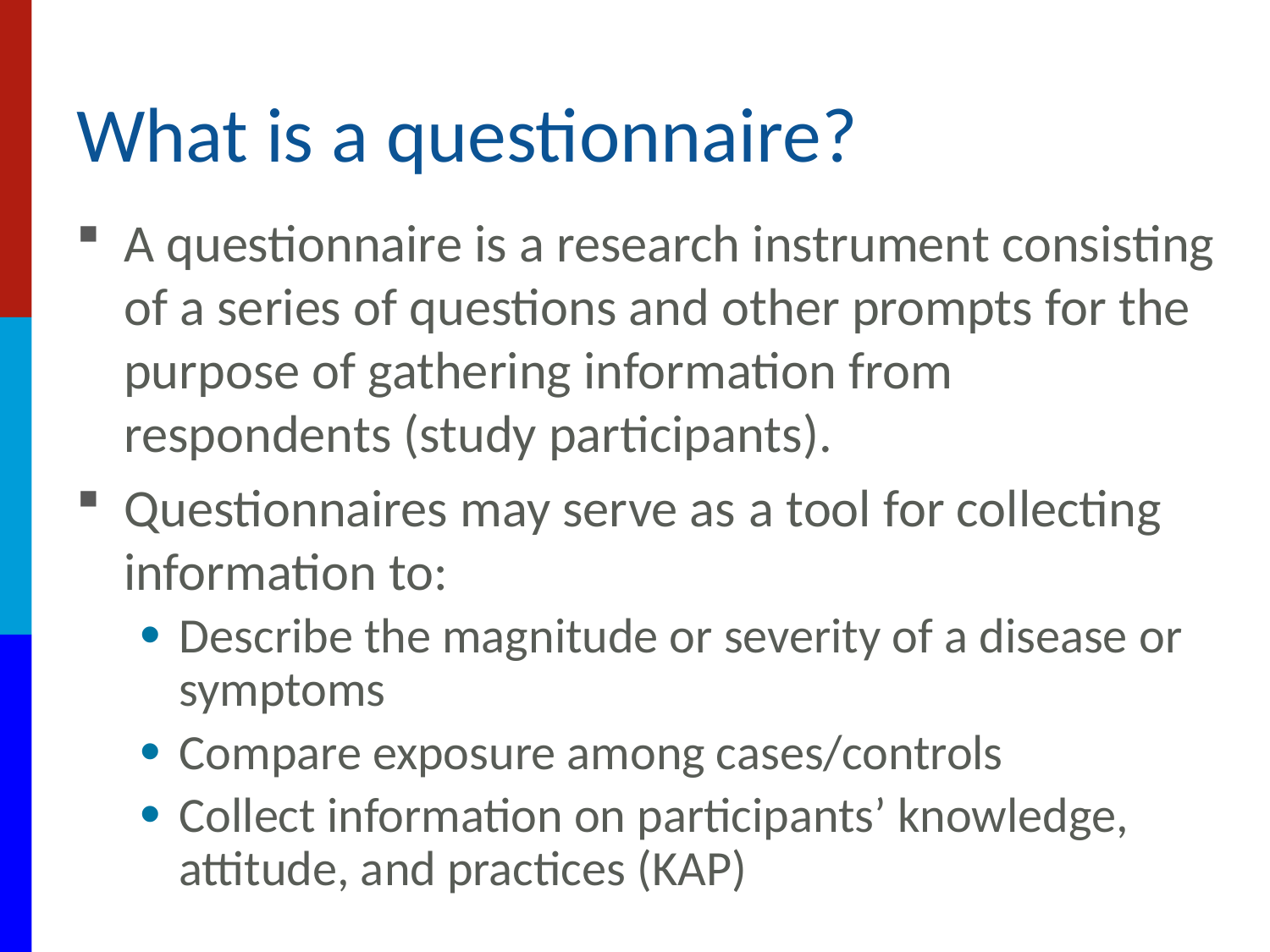

# What is a questionnaire?
A questionnaire is a research instrument consisting of a series of questions and other prompts for the purpose of gathering information from respondents (study participants).
Questionnaires may serve as a tool for collecting information to:
Describe the magnitude or severity of a disease or symptoms
Compare exposure among cases/controls
Collect information on participants’ knowledge, attitude, and practices (KAP)